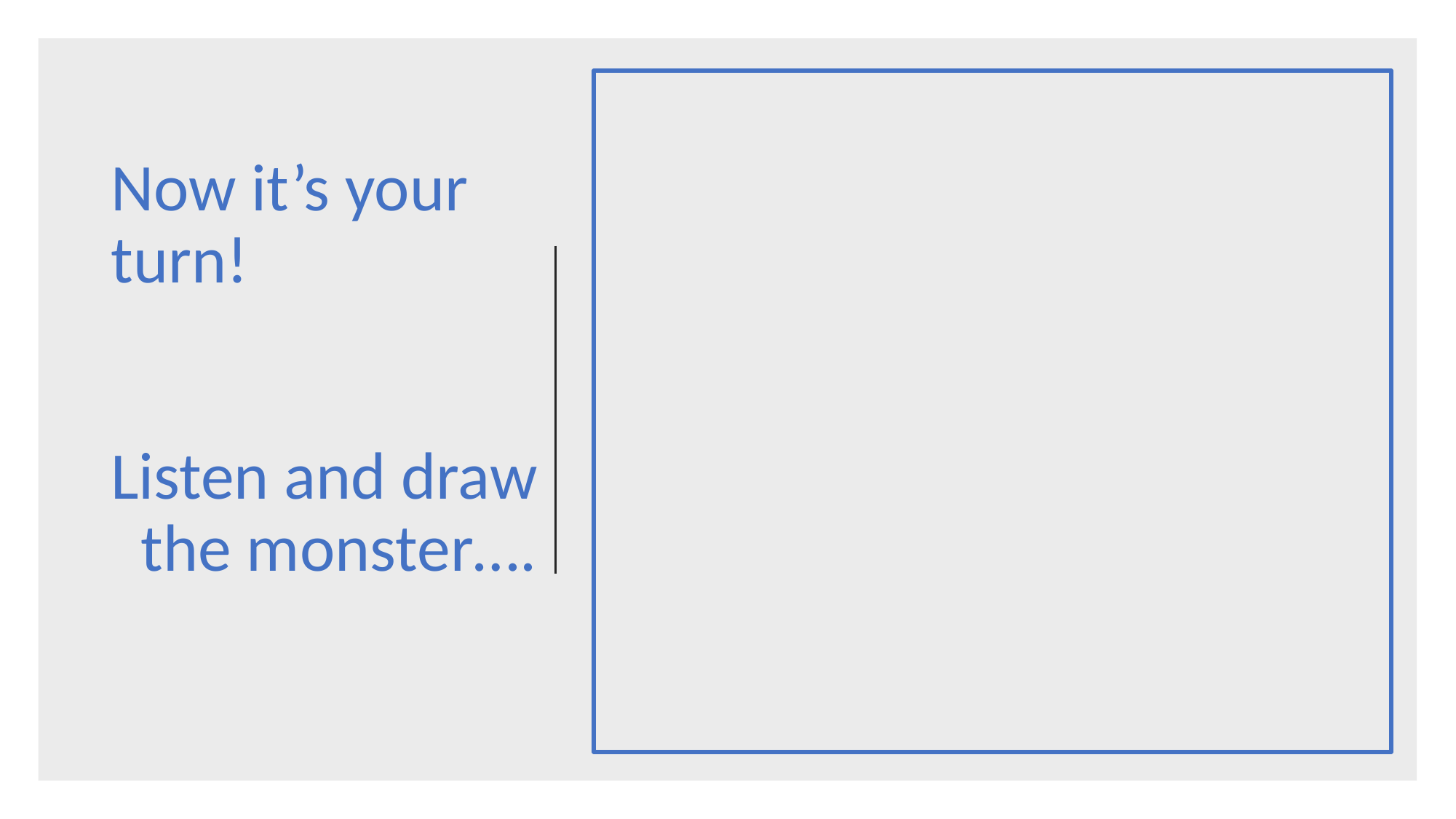

# Now it’s your turn! Listen and draw   the monster….